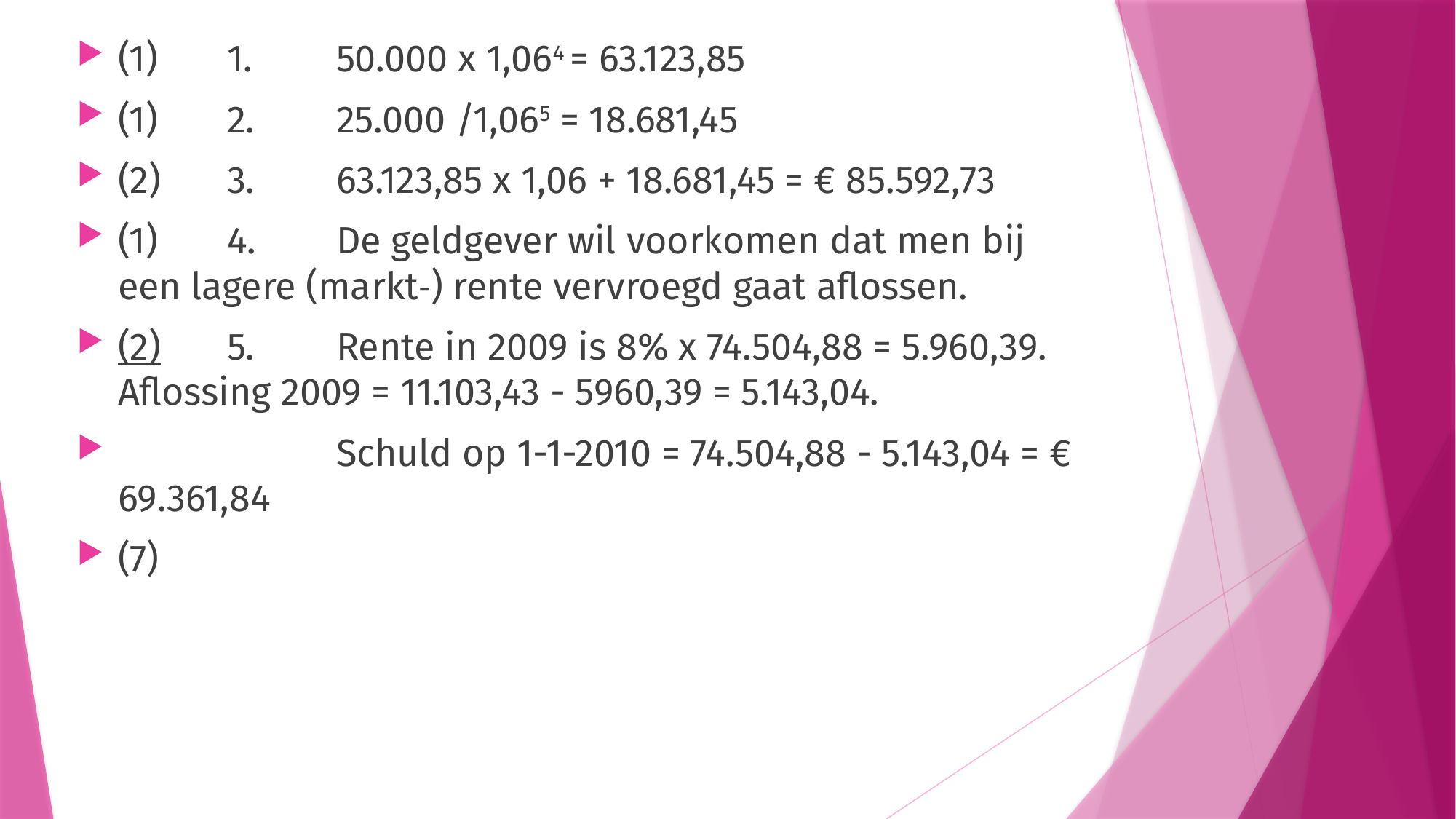

(1)	1.	50.000 x 1,064 = 63.123,85
(1)	2.	25.000 /1,065 = 18.681,45
(2)	3.	63.123,85 x 1,06 + 18.681,45 = € 85.592,73
(1)	4.	De geldgever wil voorkomen dat men bij een lagere (markt‑) rente vervroegd gaat aflossen.
(2)	5.	Rente in 2009 is 8% x 74.504,88 = 5.960,39. Aflossing 2009 = 11.103,43 - 5960,39 = 5.143,04.
		Schuld op 1-1-2010 = 74.504,88 - 5.143,04 = € 69.361,84
(7)